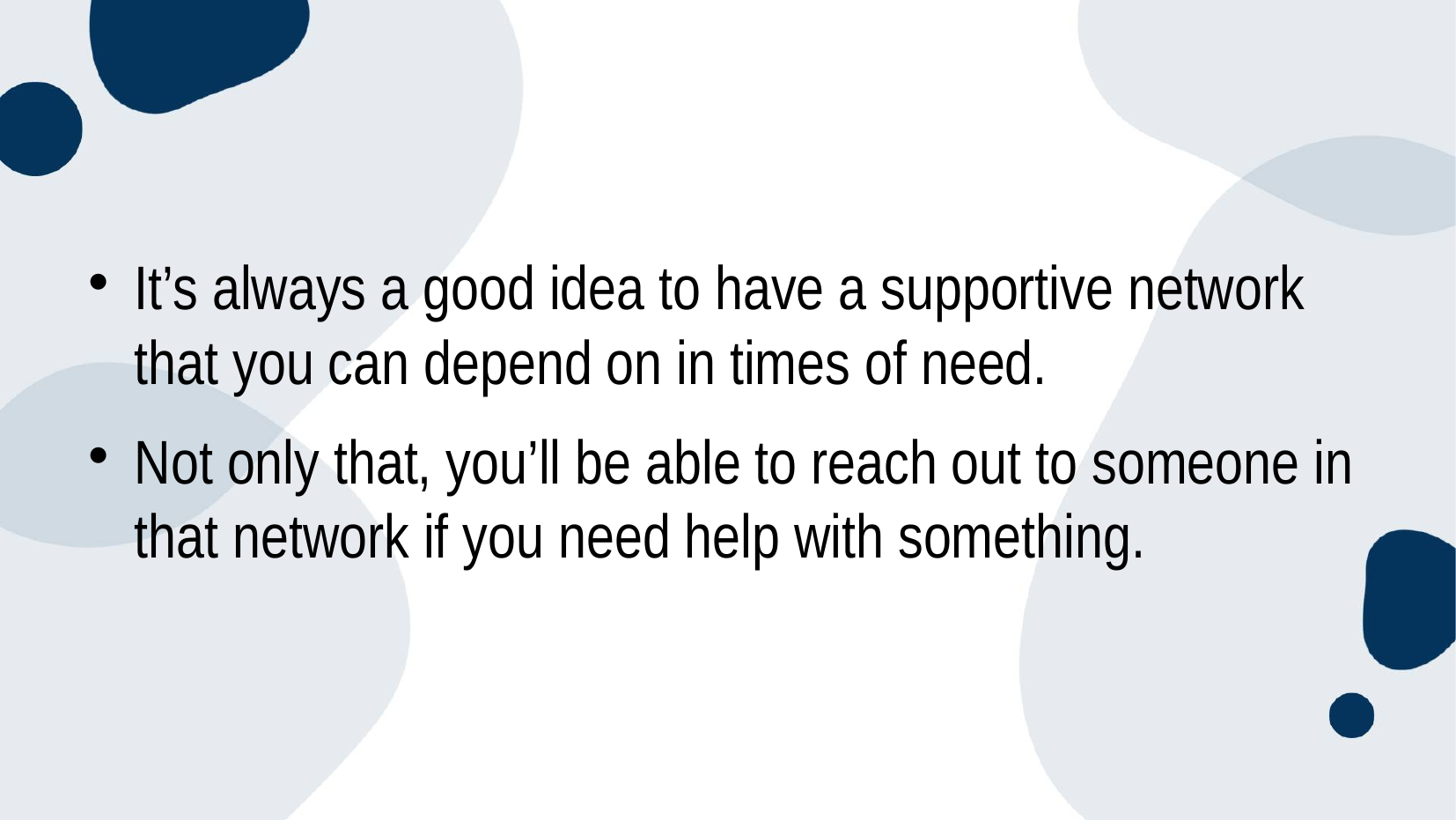

#
It’s always a good idea to have a supportive network that you can depend on in times of need.
Not only that, you’ll be able to reach out to someone in that network if you need help with something.